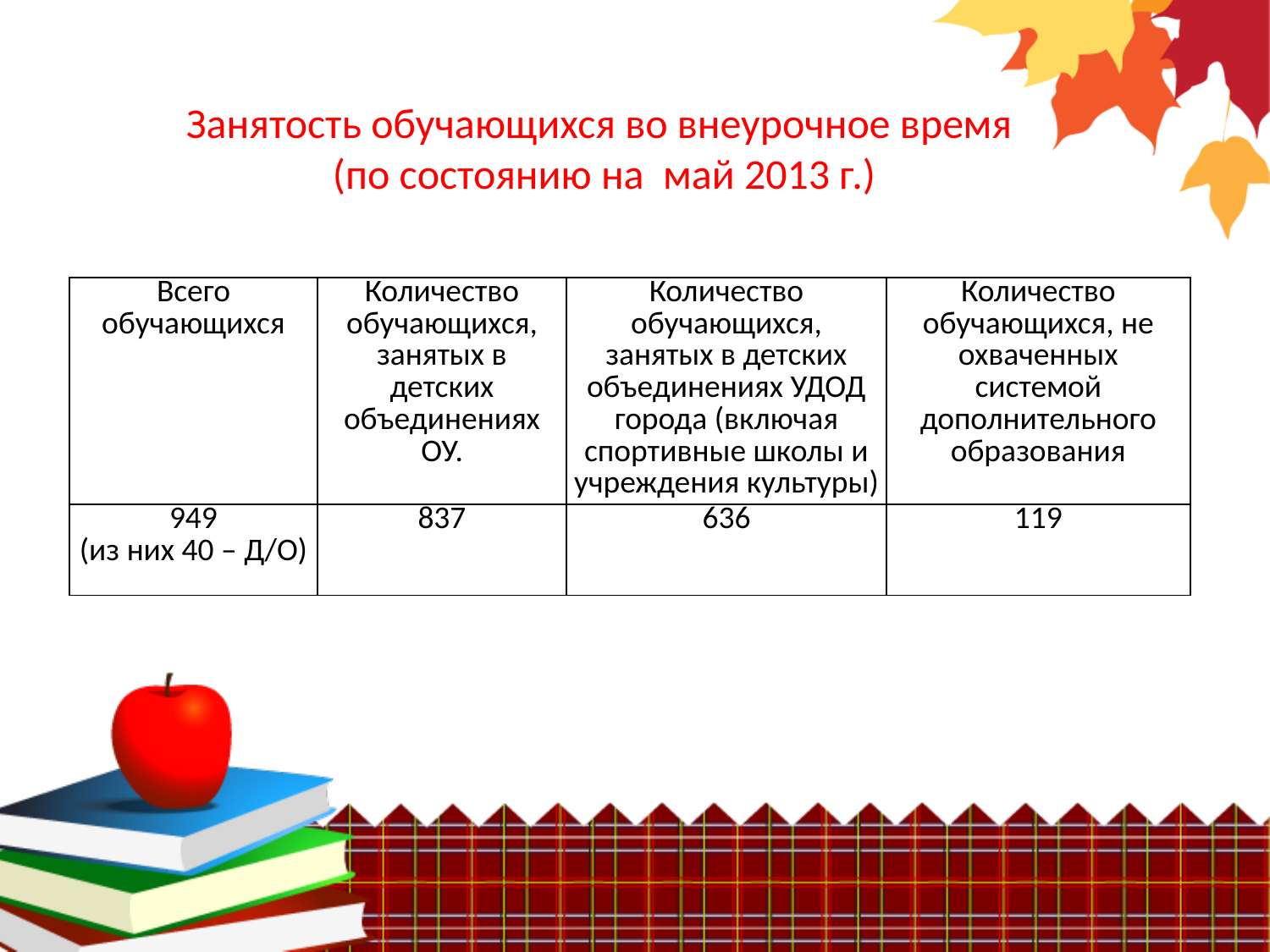

Занятость обучающихся во внеурочное время
(по состоянию на  май 2013 г.)

| Всего обучающихся | Количество обучающихся, занятых в детских объединениях ОУ. | Количество обучающихся, занятых в детских объединениях УДОД города (включая спортивные школы и учреждения культуры) | Количество обучающихся, не охваченных системой дополнительного образования |
| --- | --- | --- | --- |
| 949 (из них 40 – Д/О) | 837 | 636 | 119 |